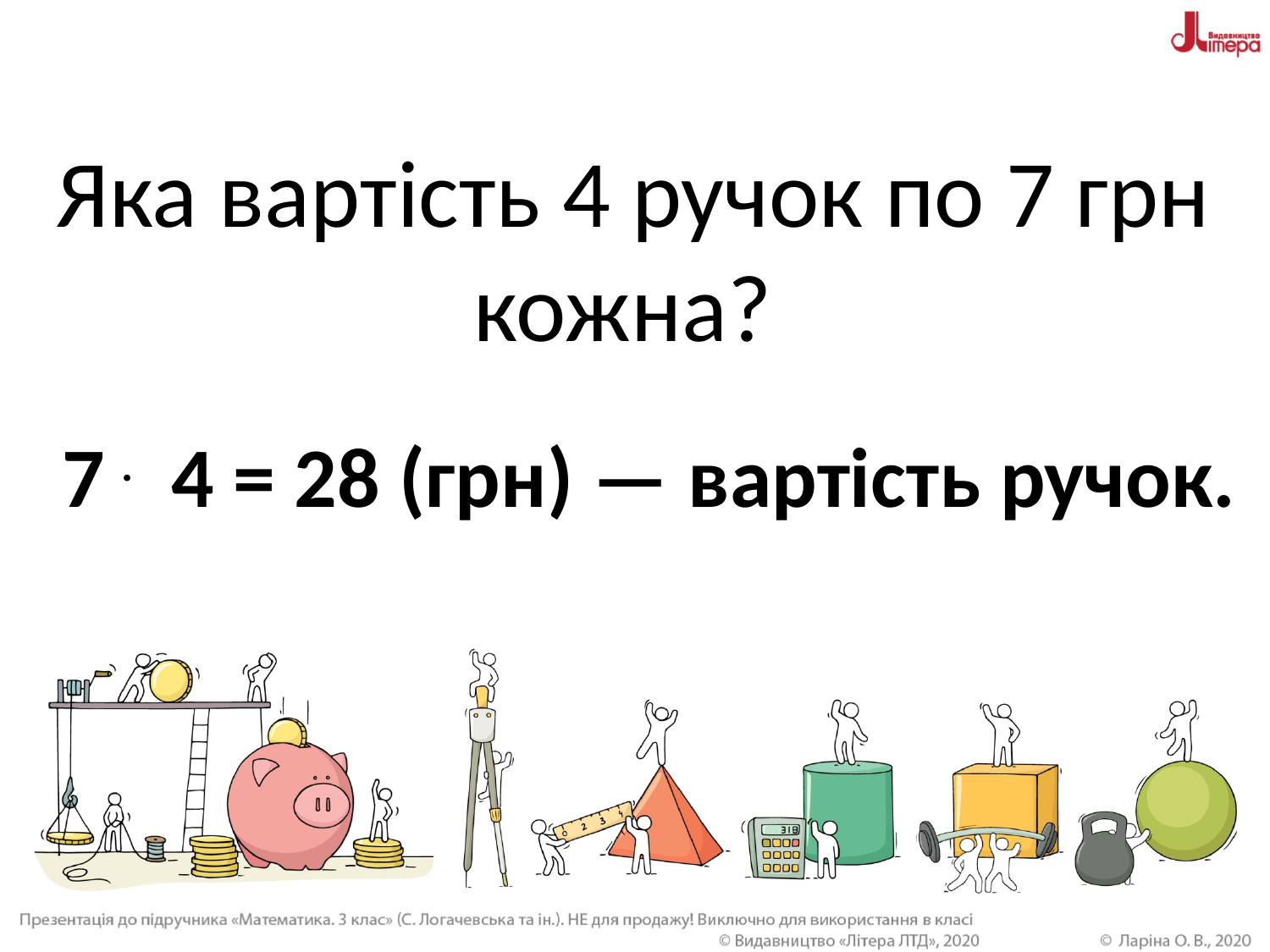

# Яка вартість 4 ручок по 7 грн кожна?
7 ּ  4 = 28 (грн) — вартість ручок.